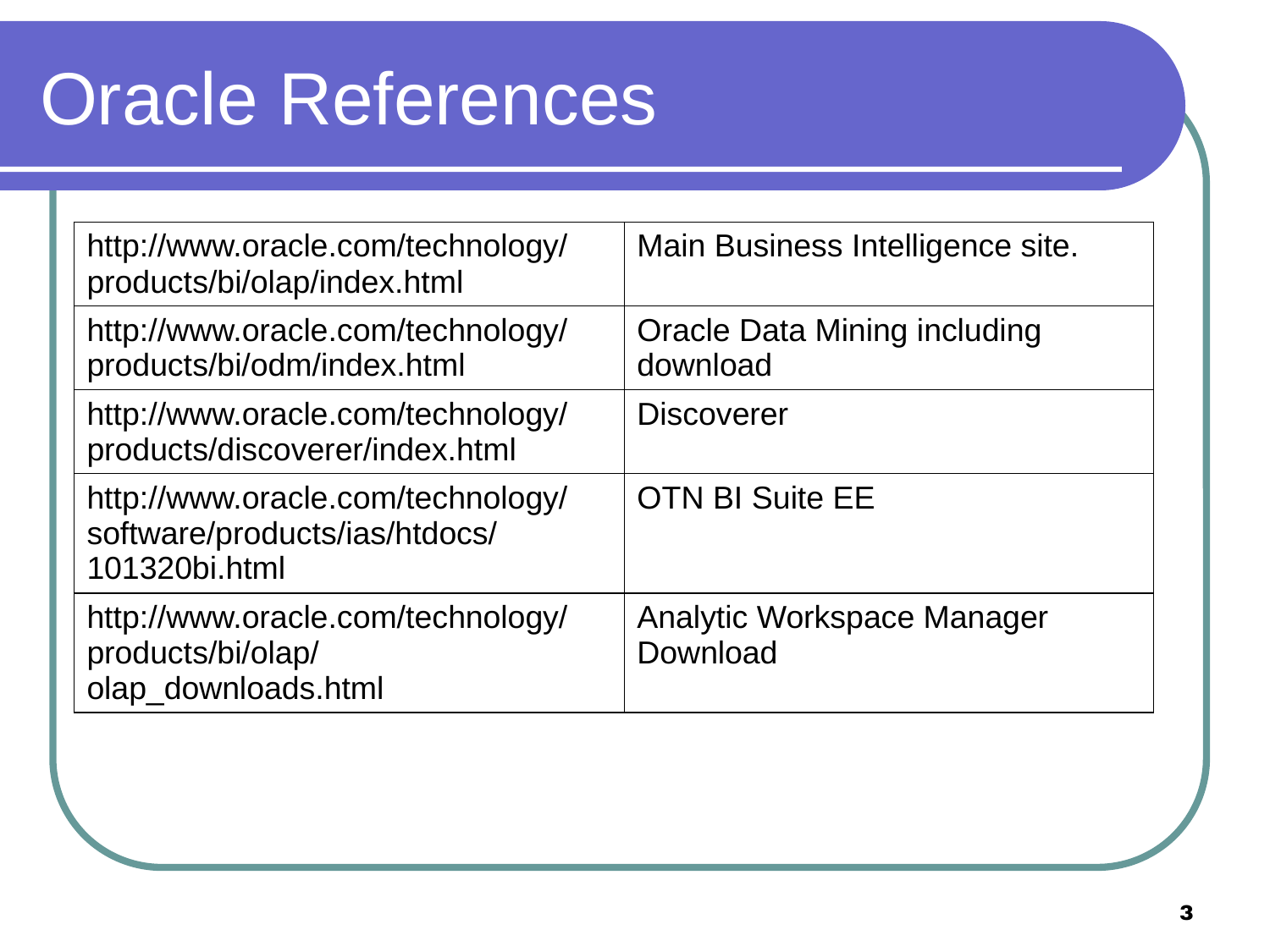

# Oracle References
| http://www.oracle.com/technology/products/bi/olap/index.html | Main Business Intelligence site. |
| --- | --- |
| http://www.oracle.com/technology/products/bi/odm/index.html | Oracle Data Mining including download |
| http://www.oracle.com/technology/products/discoverer/index.html | Discoverer |
| http://www.oracle.com/technology/software/products/ias/htdocs/101320bi.html | OTN BI Suite EE |
| http://www.oracle.com/technology/products/bi/olap/olap\_downloads.html | Analytic Workspace Manager Download |
3